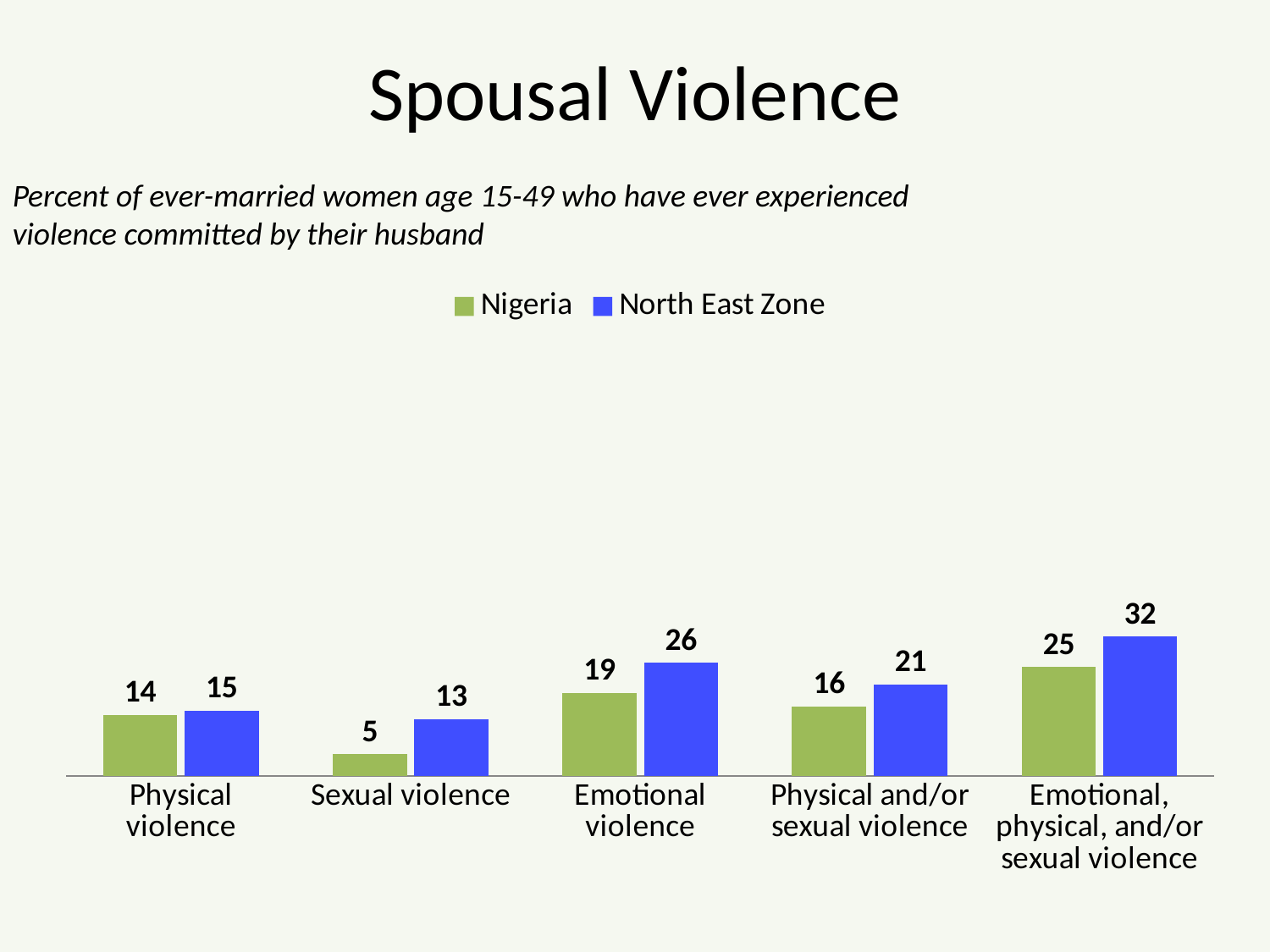

# Spousal Violence
Percent of ever-married women age 15-49 who have ever experienced violence committed by their husband

### Chart

| Category | Nigeria | North East Zone |
|---|---|---|
| Physical violence | 14.0 | 15.0 |
| Sexual violence | 5.0 | 13.0 |
| Emotional violence | 19.0 | 26.0 |
| Physical and/or sexual violence | 16.0 | 21.0 |
| Emotional, physical, and/or sexual violence | 25.0 | 32.0 |